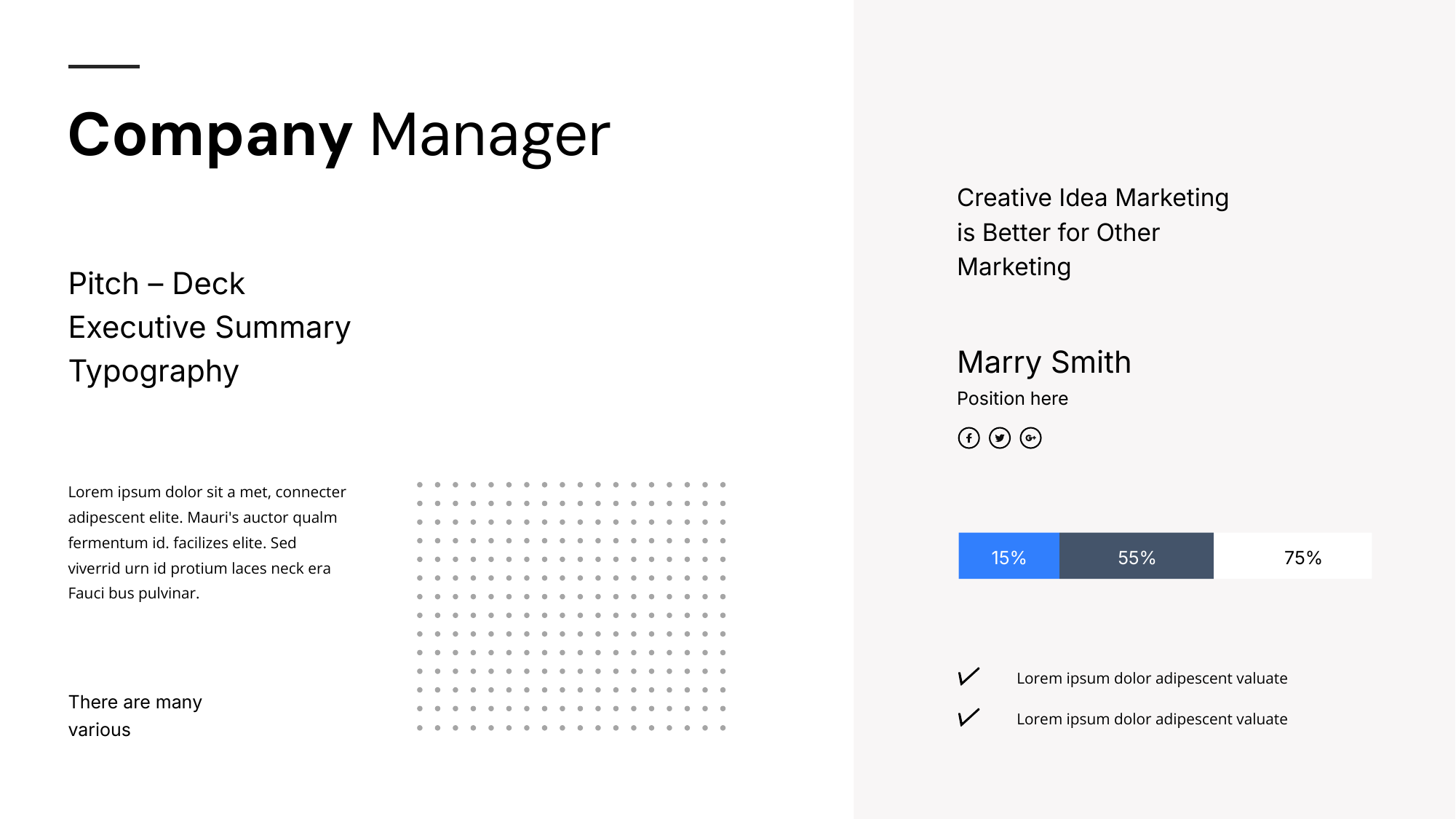

Company Manager
Creative Idea Marketing is Better for Other Marketing
Pitch – Deck Executive Summary Typography

Marry Smith
Position here

Lorem ipsum dolor sit a met, connecter adipescent elite. Mauri's auctor qualm fermentum id. facilizes elite. Sed viverrid urn id protium laces neck era Fauci bus pulvinar.

15%
55%
75%
Lorem ipsum dolor adipescent valuate

There are many various
Lorem ipsum dolor adipescent valuate